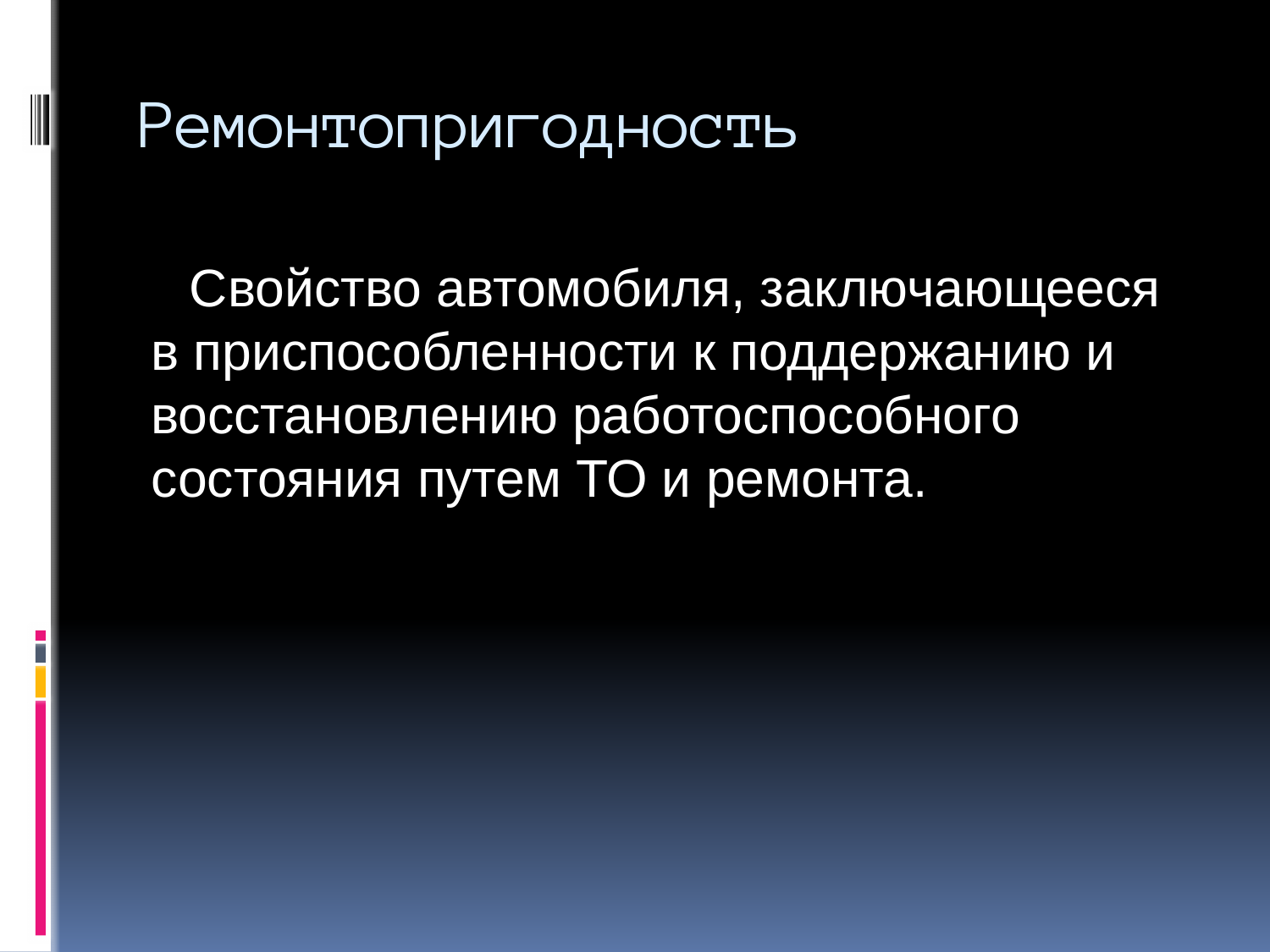

# Ремонтопригодность
Свойство автомобиля, заключающееся в приспособленности к поддержанию и восстановлению работоспособного состояния путем ТО и ремонта.